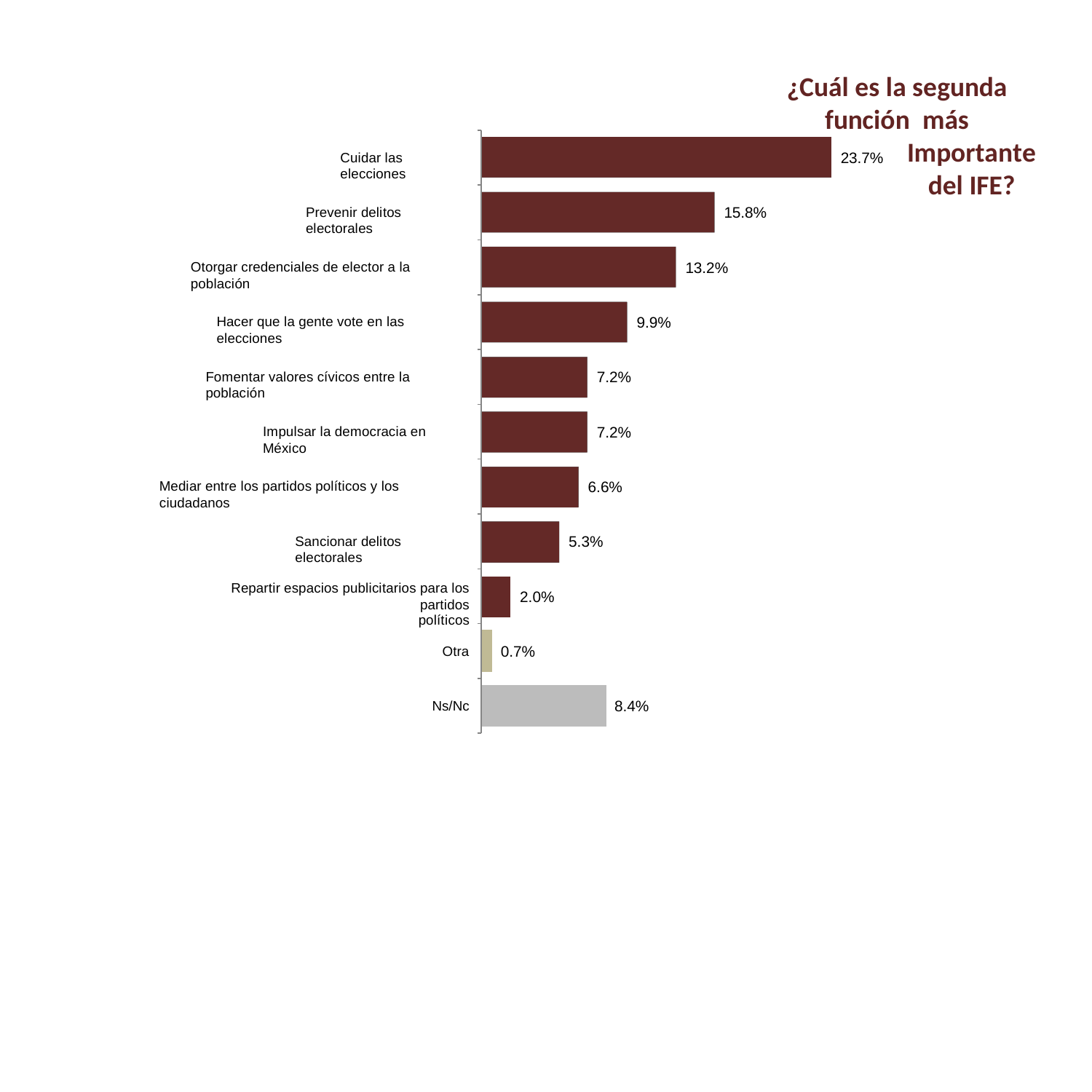

# ¿Cuál es la segunda función  más
Importante del IFE?

23.7%
Cuidar las elecciones

15.8%
Prevenir delitos electorales

13.2%
Otorgar credenciales de elector a la población

9.9%
Hacer que la gente vote en las elecciones

7.2%
Fomentar valores cívicos entre la población

7.2%
Impulsar la democracia en México

6.6%
Mediar entre los partidos políticos y los ciudadanos

5.3%
Sancionar delitos electorales

Repartir espacios publicitarios para los partidos
políticos
2.0%

0.7%
Otra

8.4%
Ns/Nc